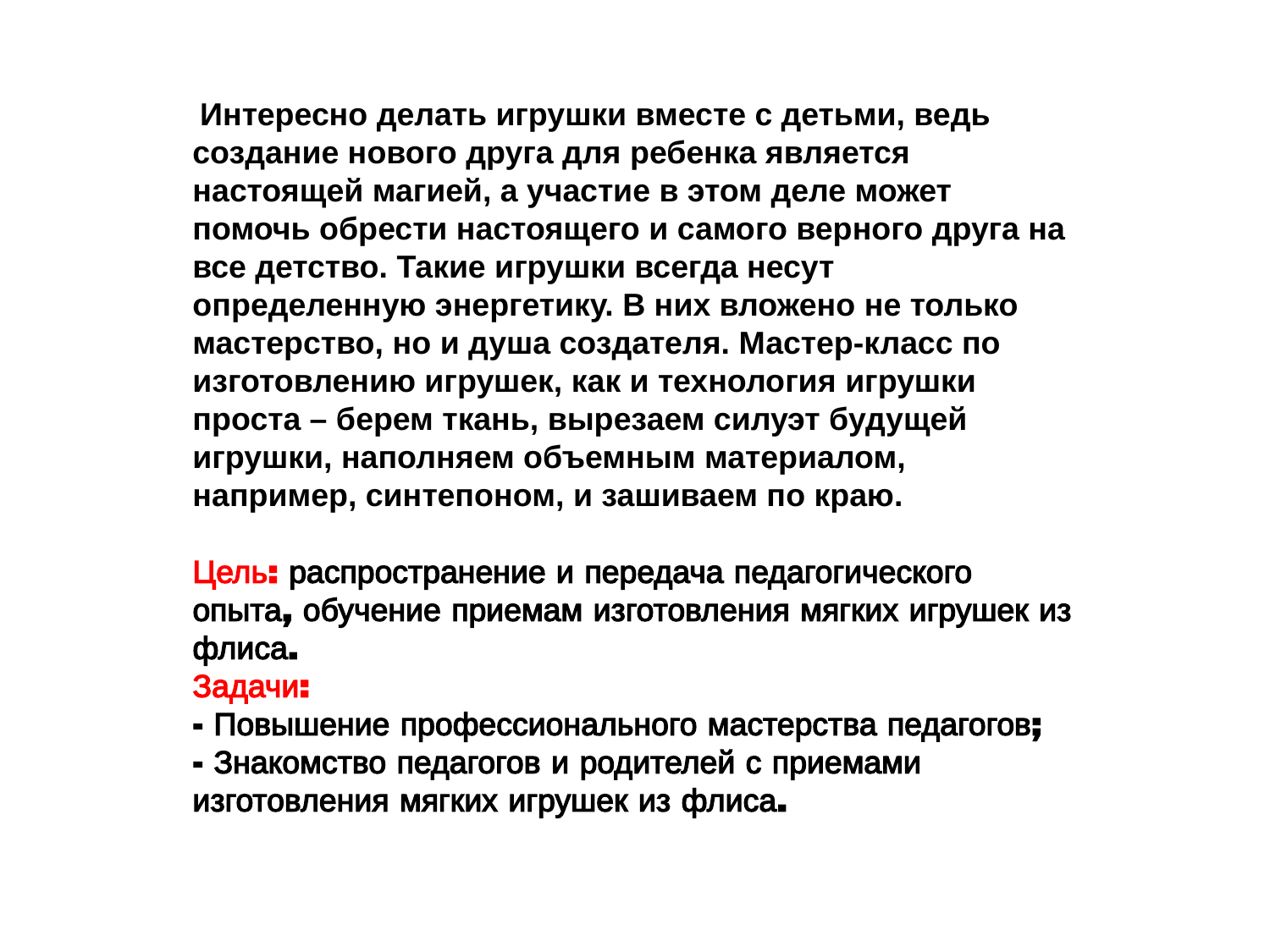

# Интересно делать игрушки вместе с детьми, ведь создание нового друга для ребенка является настоящей магией, а участие в этом деле может помочь обрести настоящего и самого верного друга на все детство. Такие игрушки всегда несут определенную энергетику. В них вложено не только мастерство, но и душа создателя. Мастер-класс по изготовлению игрушек, как и технология игрушки проста – берем ткань, вырезаем силуэт будущей игрушки, наполняем объемным материалом, например, синтепоном, и зашиваем по краю. Цель: распространение и передача педагогического опыта, обучение приемам изготовления мягких игрушек из флиса. Задачи: - Повышение профессионального мастерства педагогов; - Знакомство педагогов и родителей с приемами изготовления мягких игрушек из флиса.